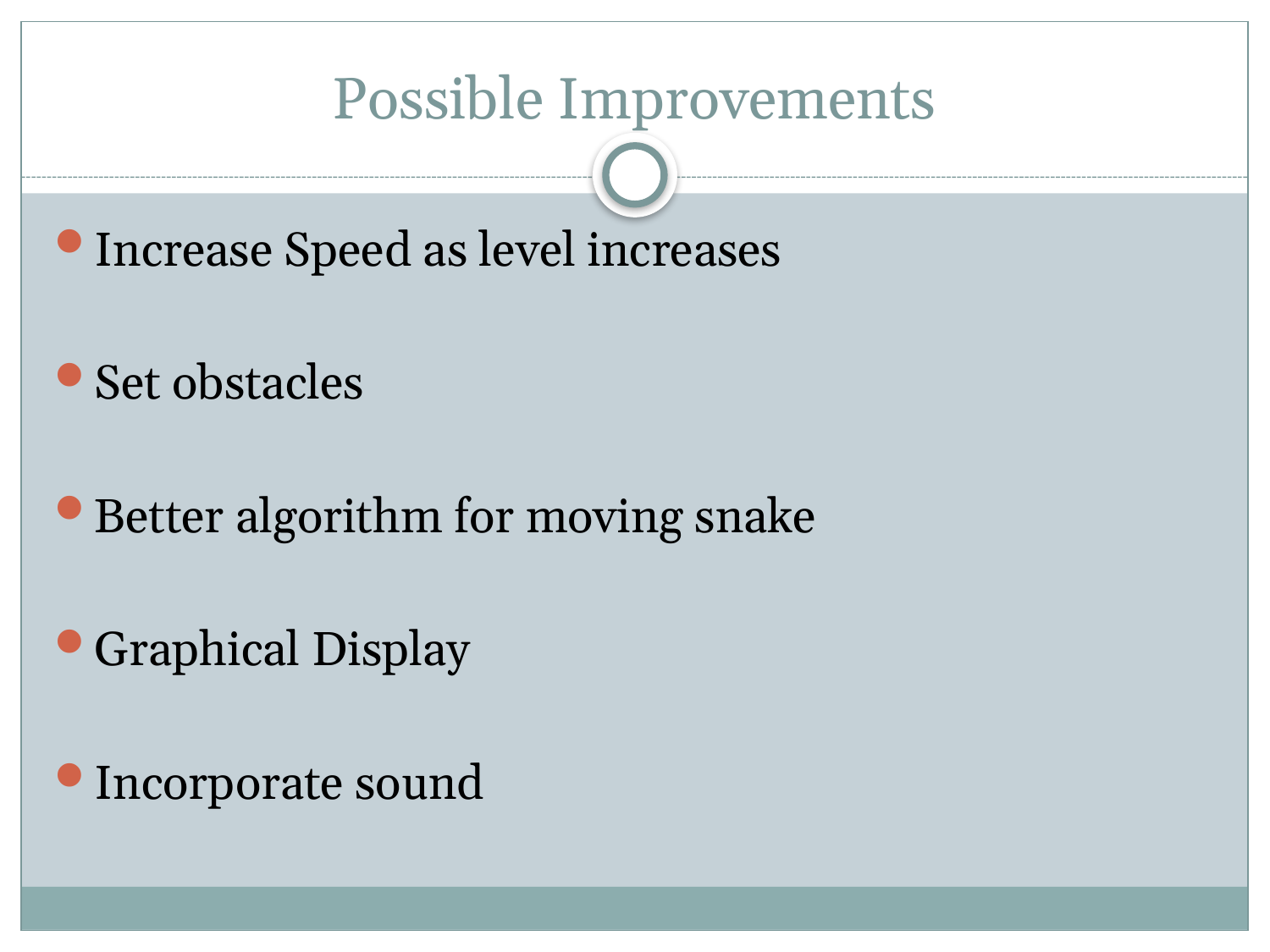

# Possible Improvements
Increase Speed as level increases

Set obstacles

Better algorithm for moving snake

Graphical Display

Incorporate sound